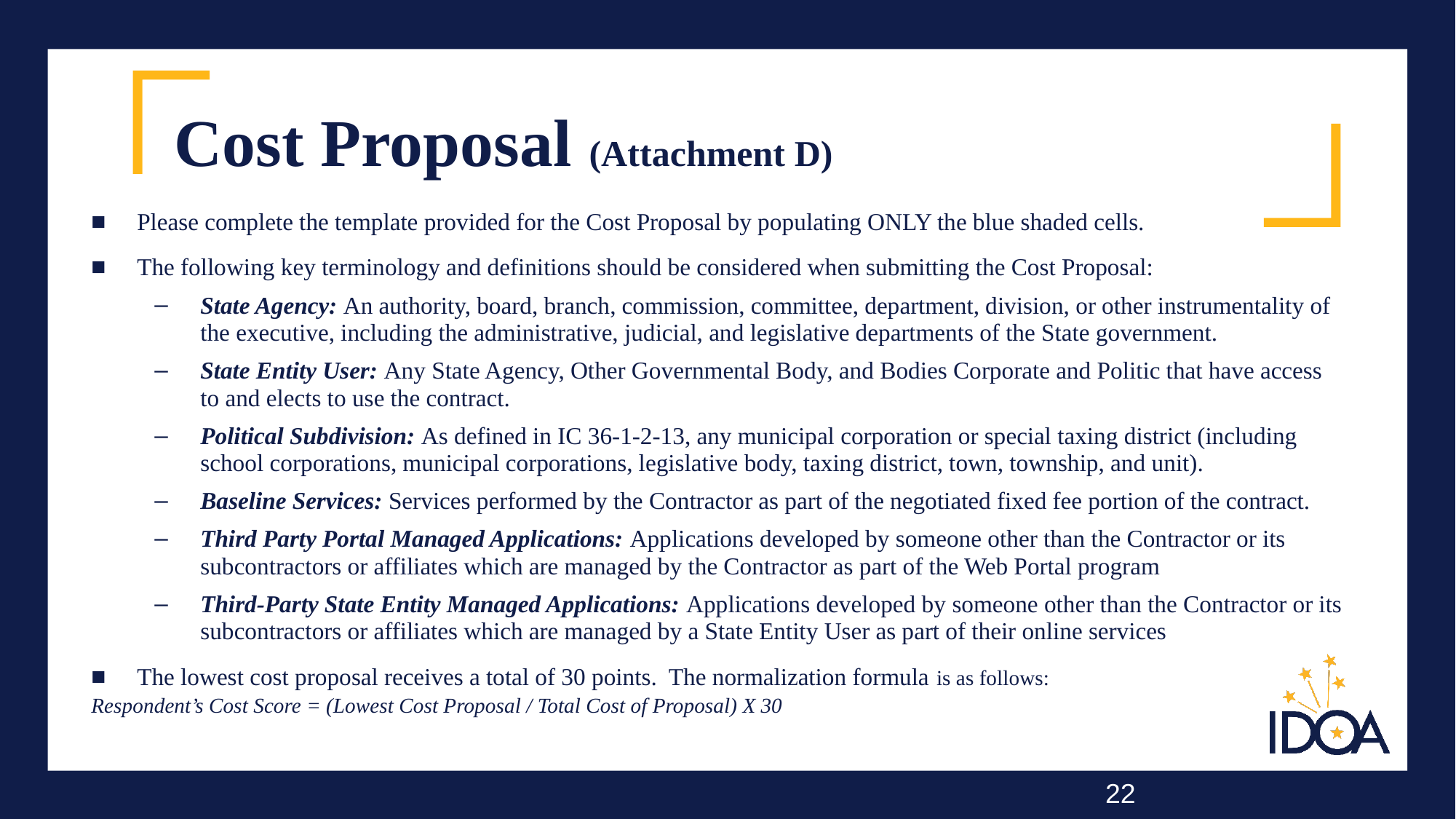

# Cost Proposal (Attachment D)
Please complete the template provided for the Cost Proposal by populating ONLY the blue shaded cells.
The following key terminology and definitions should be considered when submitting the Cost Proposal:
State Agency: An authority, board, branch, commission, committee, department, division, or other instrumentality of the executive, including the administrative, judicial, and legislative departments of the State government.
State Entity User: Any State Agency, Other Governmental Body, and Bodies Corporate and Politic that have access to and elects to use the contract.
Political Subdivision: As defined in IC 36-1-2-13, any municipal corporation or special taxing district (including school corporations, municipal corporations, legislative body, taxing district, town, township, and unit).
Baseline Services: Services performed by the Contractor as part of the negotiated fixed fee portion of the contract.
Third Party Portal Managed Applications: Applications developed by someone other than the Contractor or its subcontractors or affiliates which are managed by the Contractor as part of the Web Portal program
Third-Party State Entity Managed Applications: Applications developed by someone other than the Contractor or its subcontractors or affiliates which are managed by a State Entity User as part of their online services
The lowest cost proposal receives a total of 30 points.  The normalization formula is as follows:
Respondent’s Cost Score = (Lowest Cost Proposal / Total Cost of Proposal) X 30

22